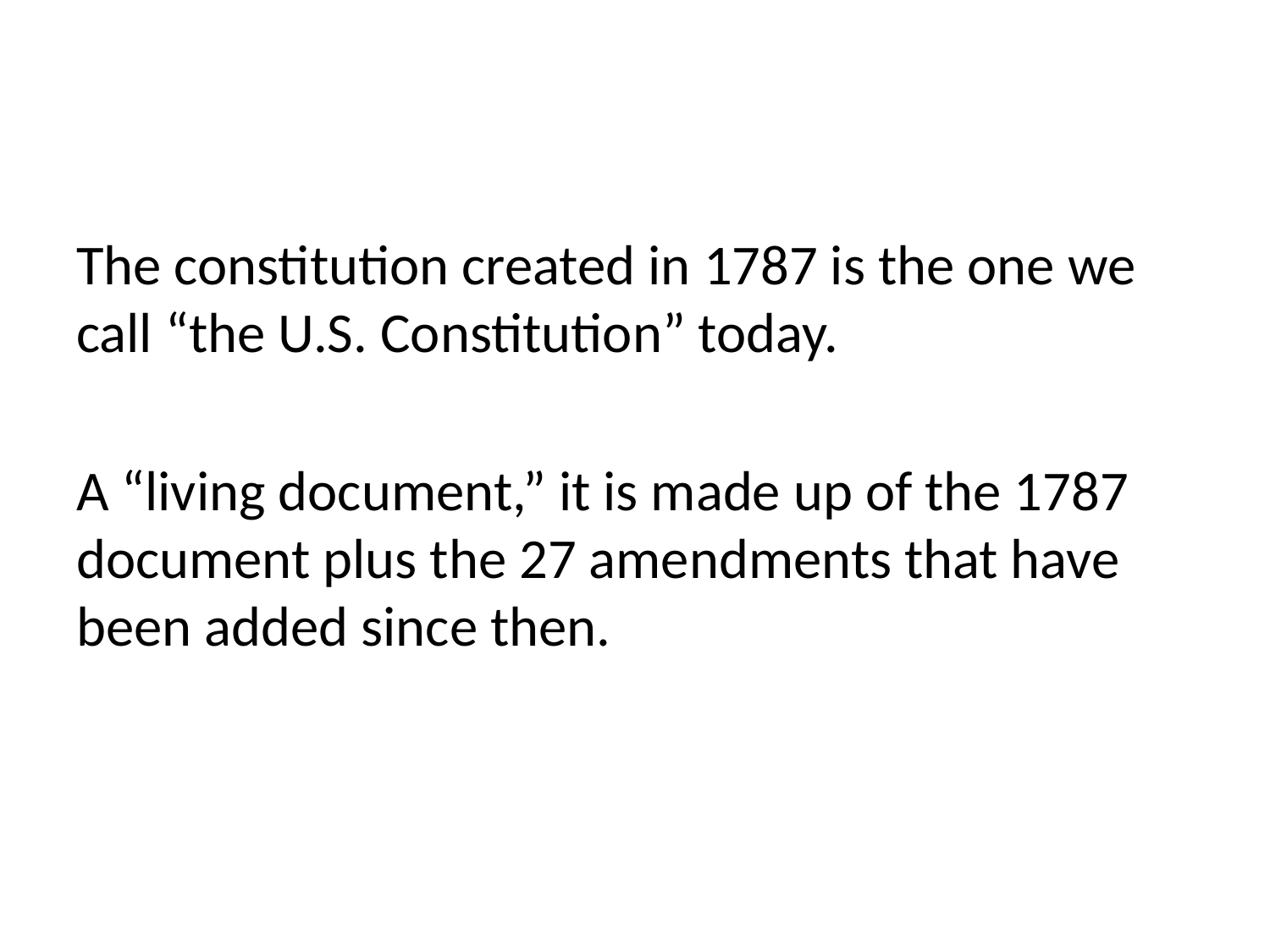

#
The constitution created in 1787 is the one we call “the U.S. Constitution” today.

A “living document,” it is made up of the 1787 document plus the 27 amendments that have been added since then.